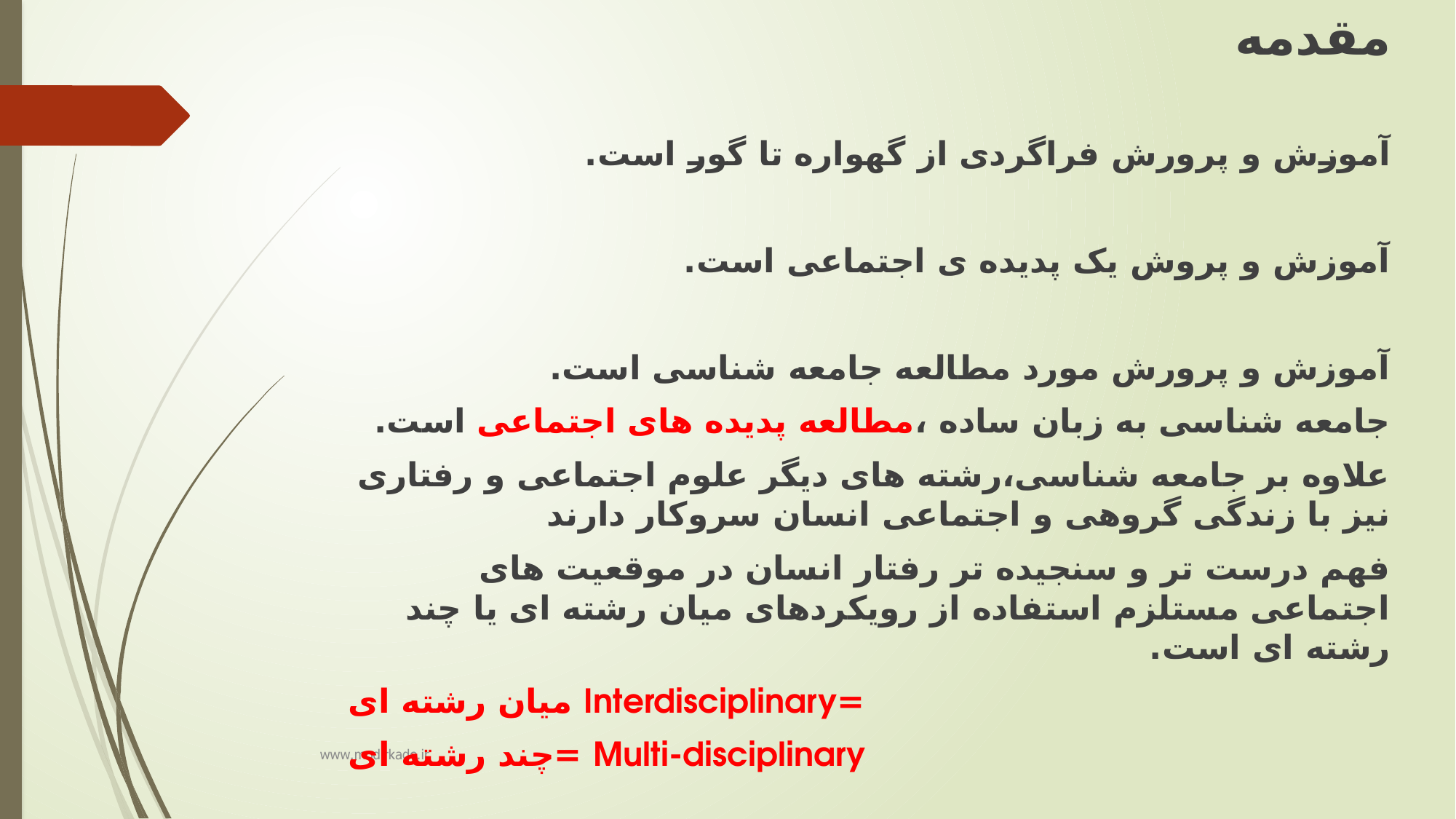

مقدمه

آموزش و پرورش فراگردی از گهواره تا گور است.

آموزش و پروش یک پدیده ی اجتماعی است.

آموزش و پرورش مورد مطالعه جامعه شناسی است.
جامعه شناسی به زبان ساده ،مطالعه پدیده های اجتماعی است.
علاوه بر جامعه شناسی،رشته های دیگر علوم اجتماعی و رفتاری نیز با زندگی گروهی و اجتماعی انسان سروکار دارند
فهم درست تر و سنجیده تر رفتار انسان در موقعیت های اجتماعی مستلزم استفاده از رویکردهای میان رشته ای یا چند رشته ای است.
 =Interdisciplinary میان رشته ای
Multi-disciplinary =چند رشته ای

www.modirkade.ir